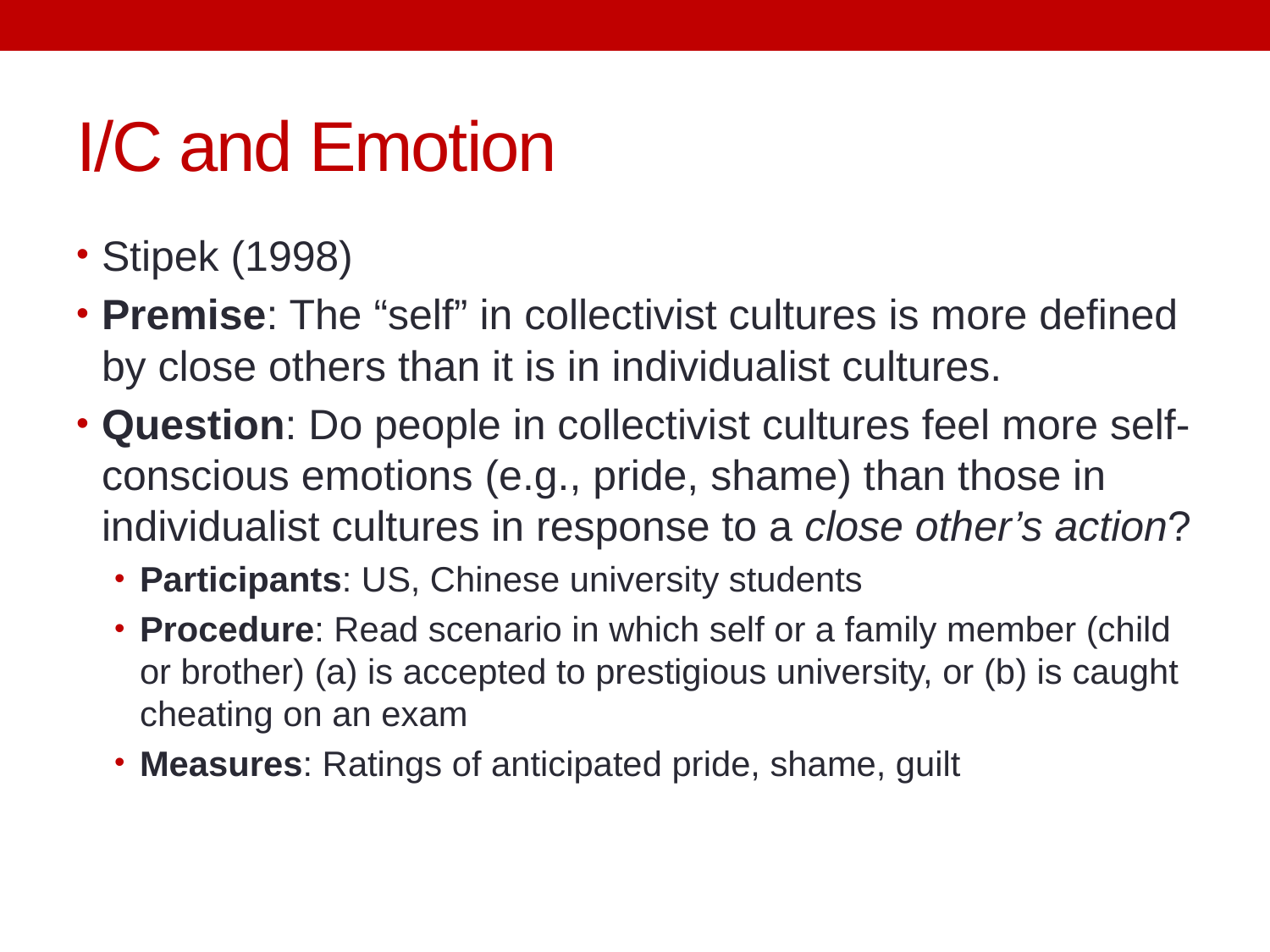

# I/C and Emotion
Stipek (1998)
Premise: The “self” in collectivist cultures is more defined by close others than it is in individualist cultures.
Question: Do people in collectivist cultures feel more self-conscious emotions (e.g., pride, shame) than those in individualist cultures in response to a close other’s action?
Participants: US, Chinese university students
Procedure: Read scenario in which self or a family member (child or brother) (a) is accepted to prestigious university, or (b) is caught cheating on an exam
Measures: Ratings of anticipated pride, shame, guilt